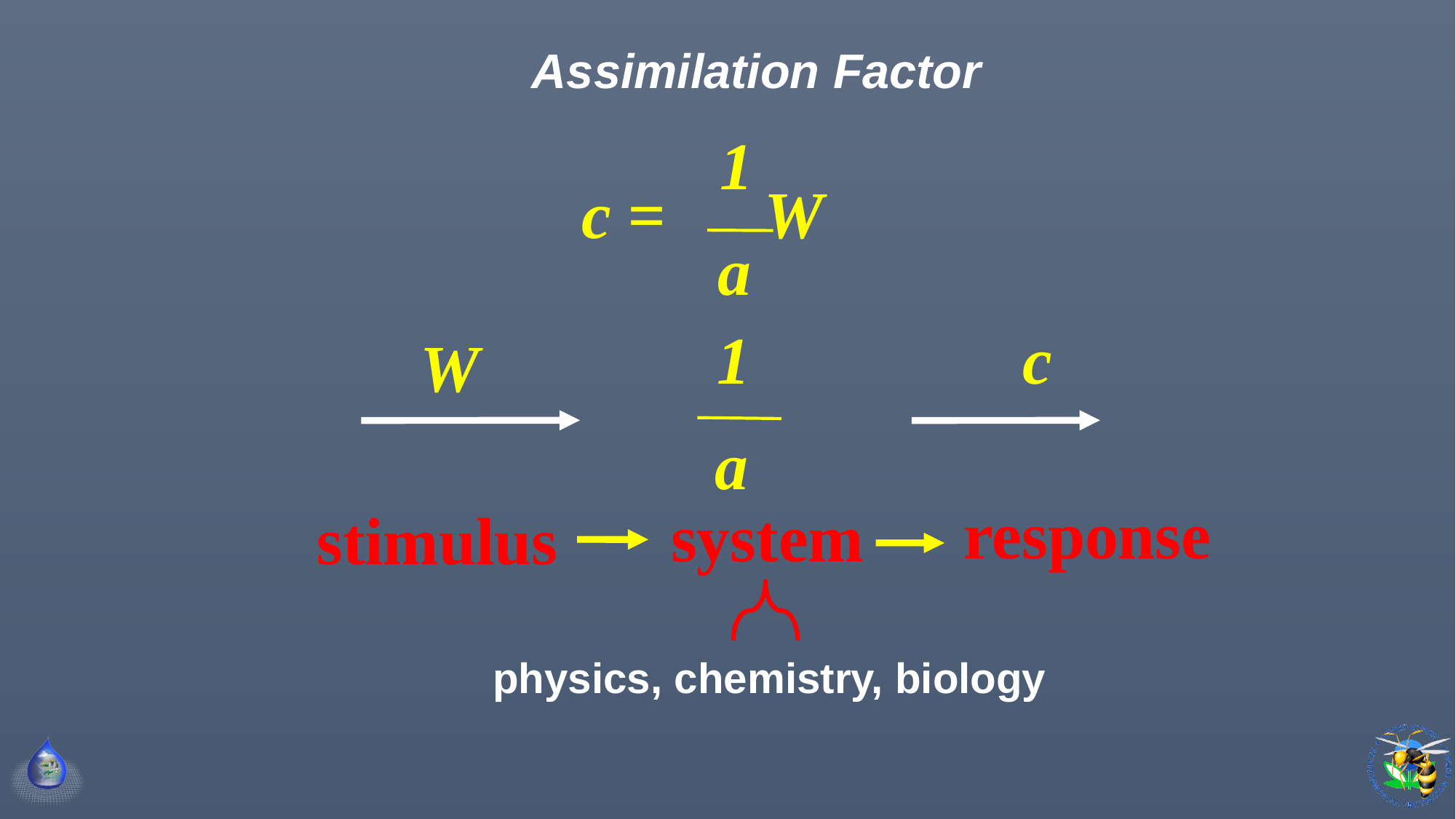

Assimilation Factor
1
c =      W
a

1

a
c

W

response

system
stimulus

physics, chemistry, biology